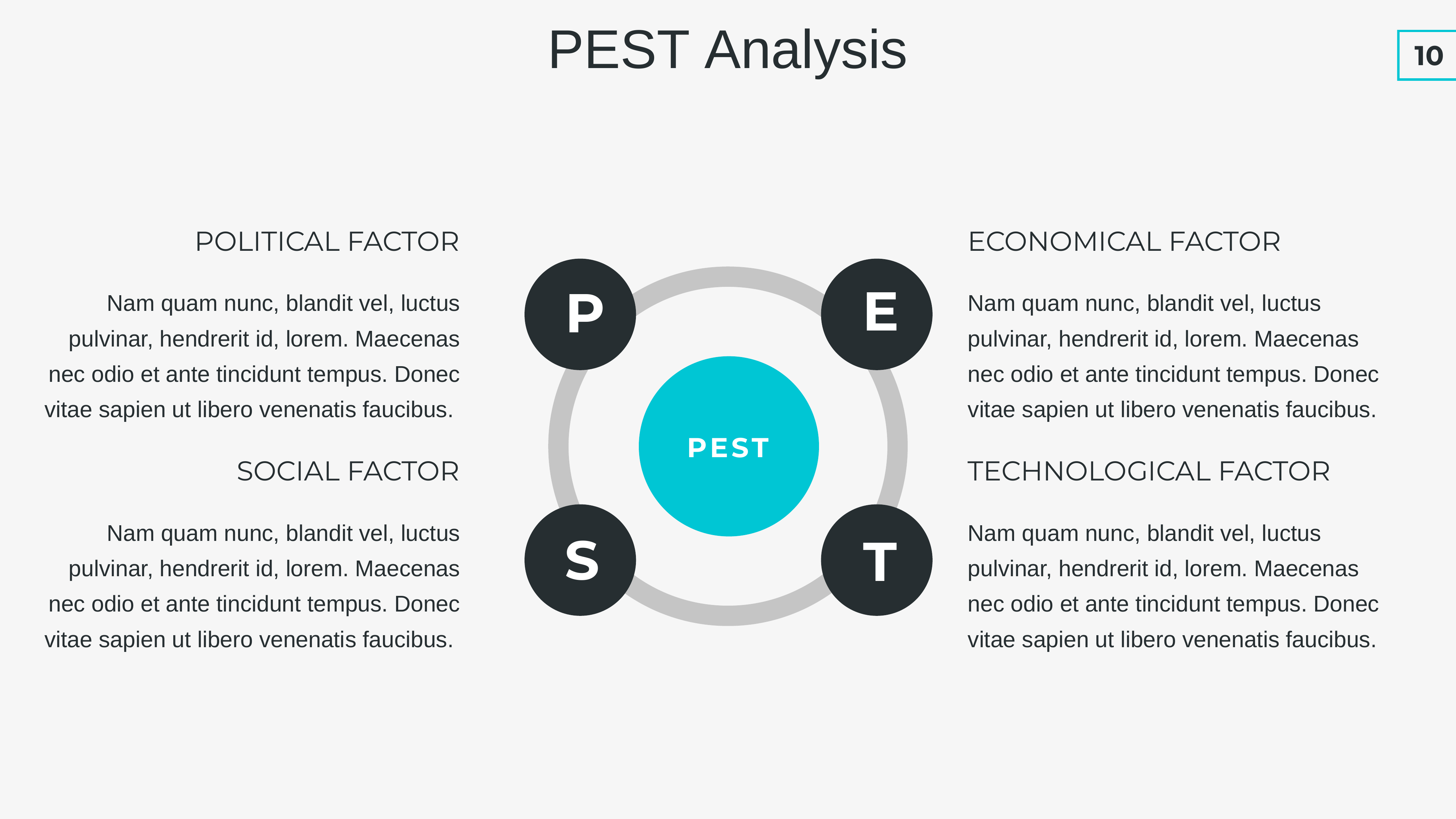

PEST Analysis
10
political factor
economical factor

E
P
Nam quam nunc, blandit vel, luctus pulvinar, hendrerit id, lorem. Maecenas nec odio et ante tincidunt tempus. Donec vitae sapien ut libero venenatis faucibus.
Nam quam nunc, blandit vel, luctus pulvinar, hendrerit id, lorem. Maecenas nec odio et ante tincidunt tempus. Donec vitae sapien ut libero venenatis faucibus.

PEST
social factor
technological factor

Nam quam nunc, blandit vel, luctus pulvinar, hendrerit id, lorem. Maecenas nec odio et ante tincidunt tempus. Donec vitae sapien ut libero venenatis faucibus.
Nam quam nunc, blandit vel, luctus pulvinar, hendrerit id, lorem. Maecenas nec odio et ante tincidunt tempus. Donec vitae sapien ut libero venenatis faucibus.
S
T